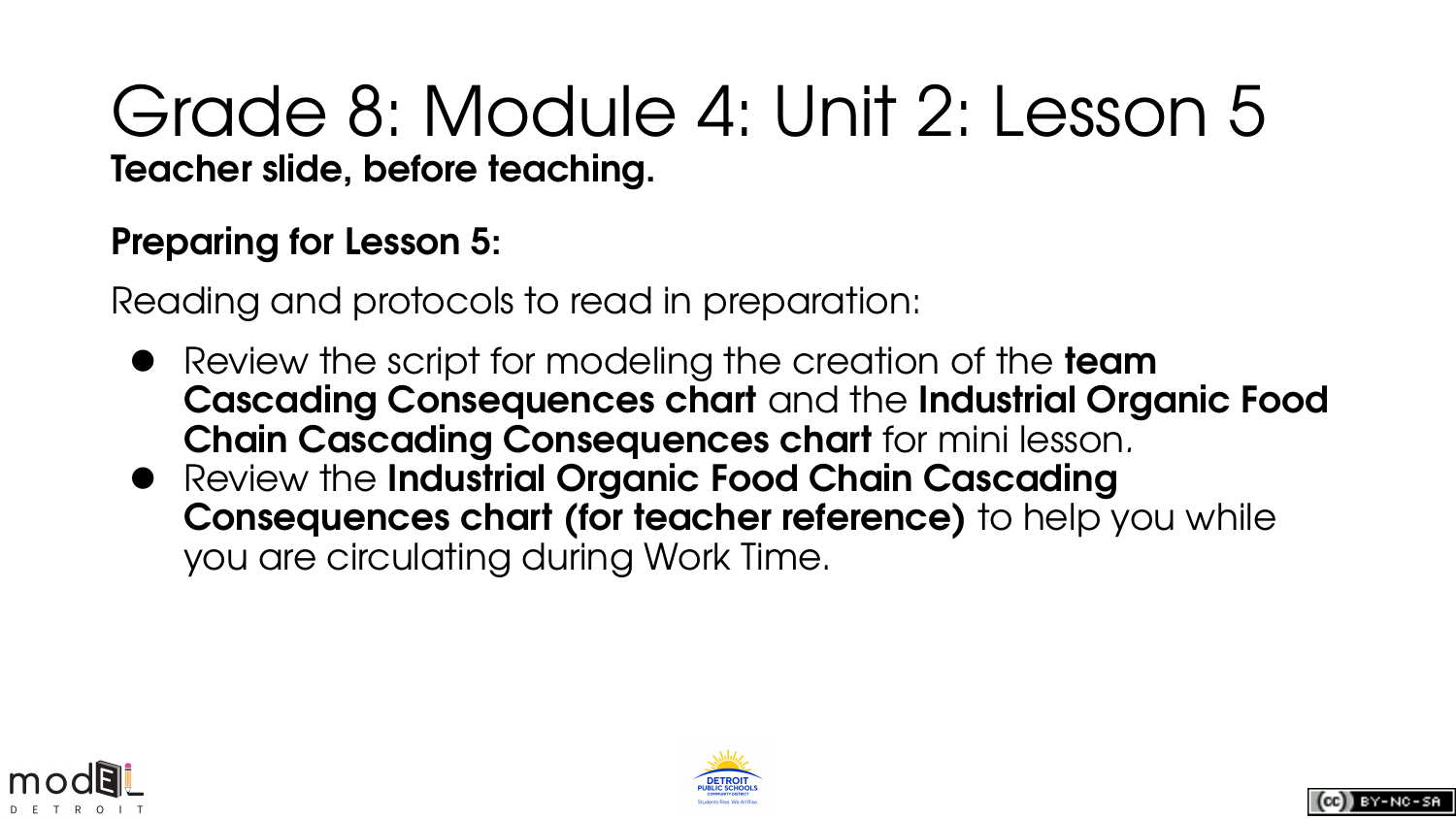

# Grade 8: Module 4: Unit 2: Lesson 5
Teacher slide, before teaching.

Preparing for Lesson 5:
Reading and protocols to read in preparation:
Review the script for modeling the creation of the team Cascading Consequences chart and the Industrial Organic Food Chain Cascading Consequences chart for mini lesson.
Review the Industrial Organic Food Chain Cascading Consequences chart (for teacher reference) to help you while you are circulating during Work Time.